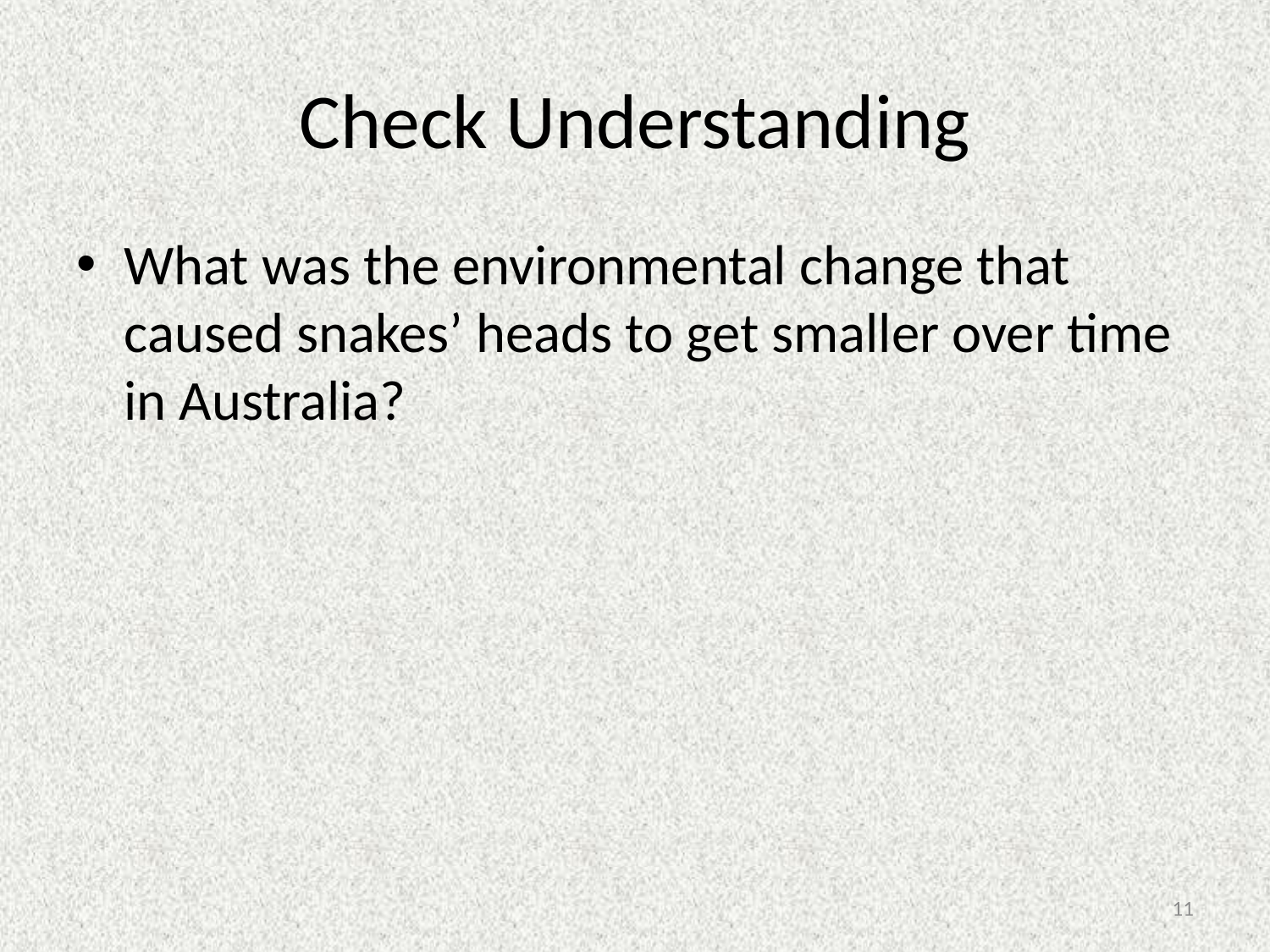

# Check Understanding
What was the environmental change that caused snakes’ heads to get smaller over time in Australia?

11